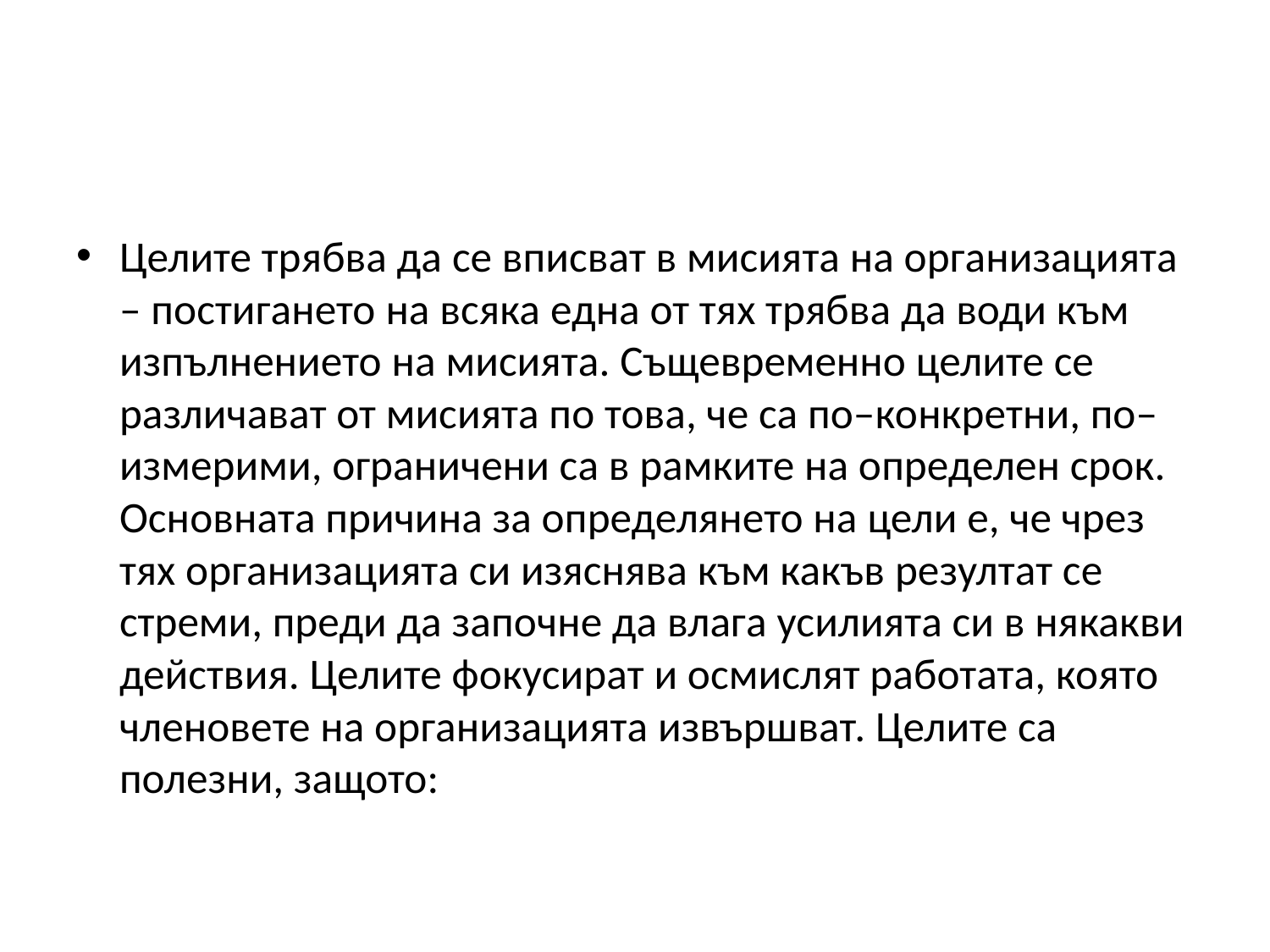

#
Целите трябва да се вписват в мисията на организацията – постигането на всяка една от тях трябва да води към изпълнението на мисията. Същевременно целите се различават от мисията по това, че са по–конкретни, по–измерими, ограничени са в рамките на определен срок. Основната причина за определянето на цели е, че чрез тях организацията си изяснява към какъв резултат се стреми, преди да започне да влага усилията си в някакви действия. Целите фокусират и осмислят работата, която членовете на организацията извършват. Целите са полезни, защото: